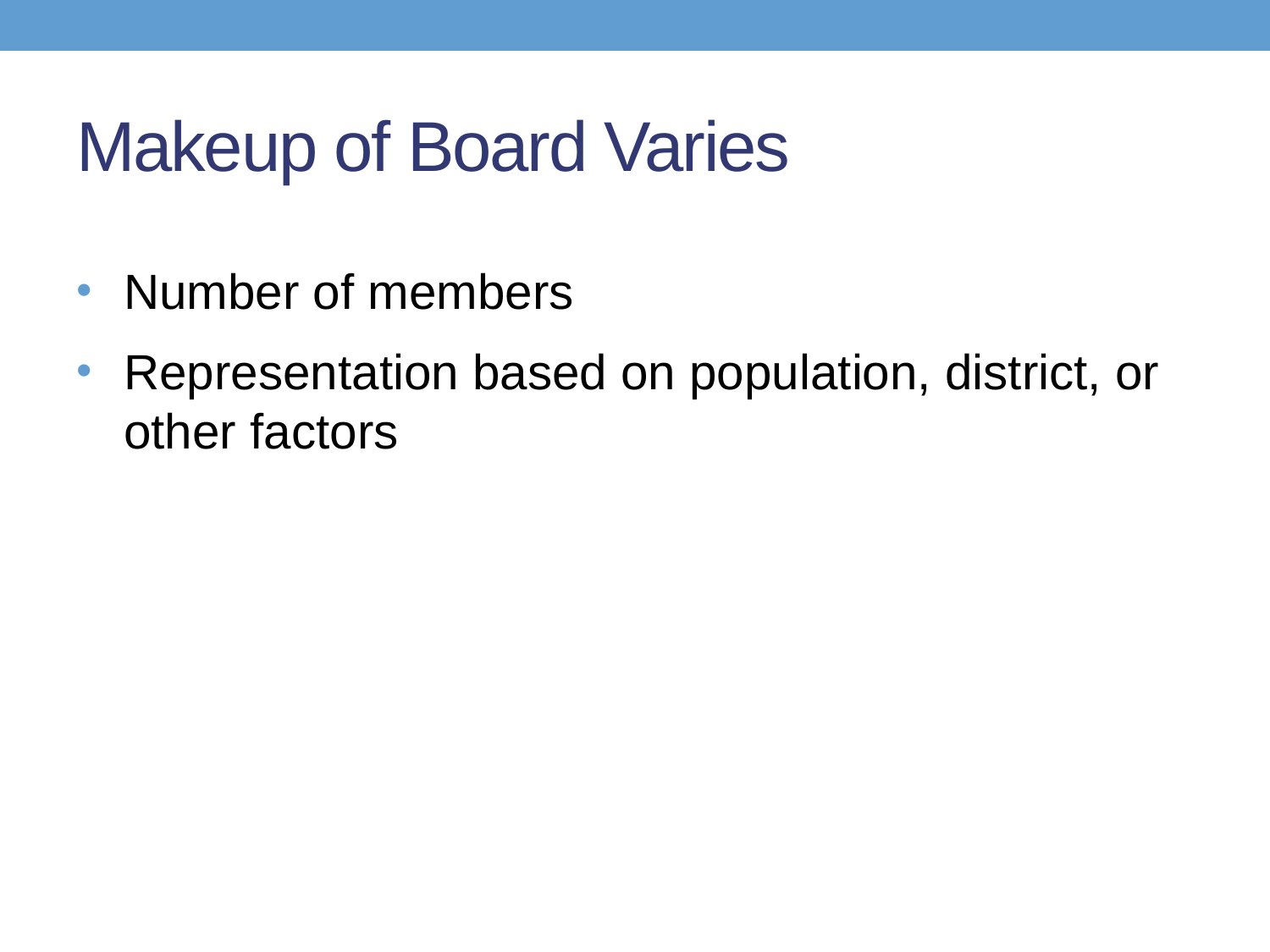

# Makeup of Board Varies
Number of members
Representation based on population, district, or other factors